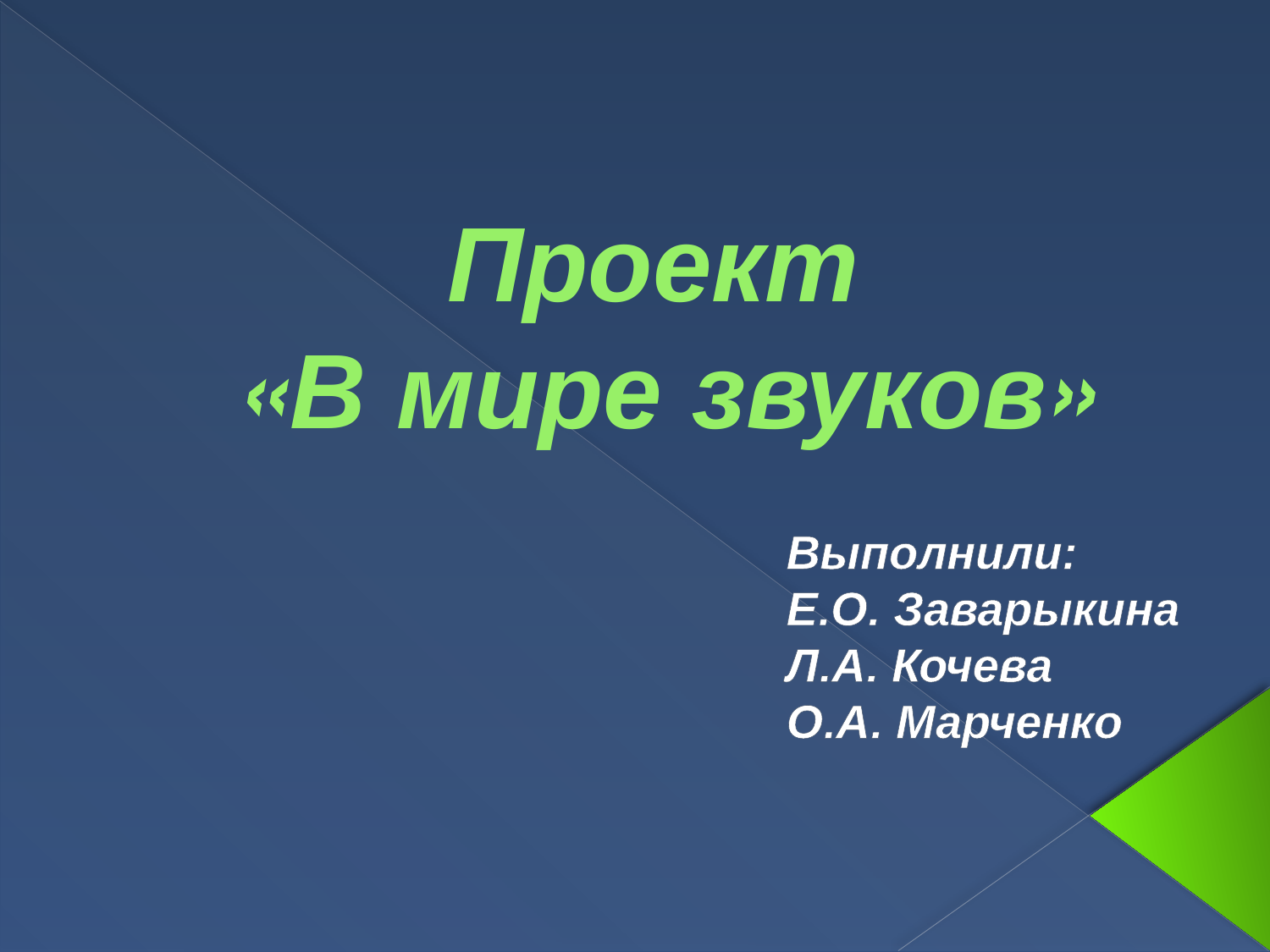

# Проект «В мире звуков»
Выполнили:
Е.О. Заварыкина
Л.А. Кочева
О.А. Марченко